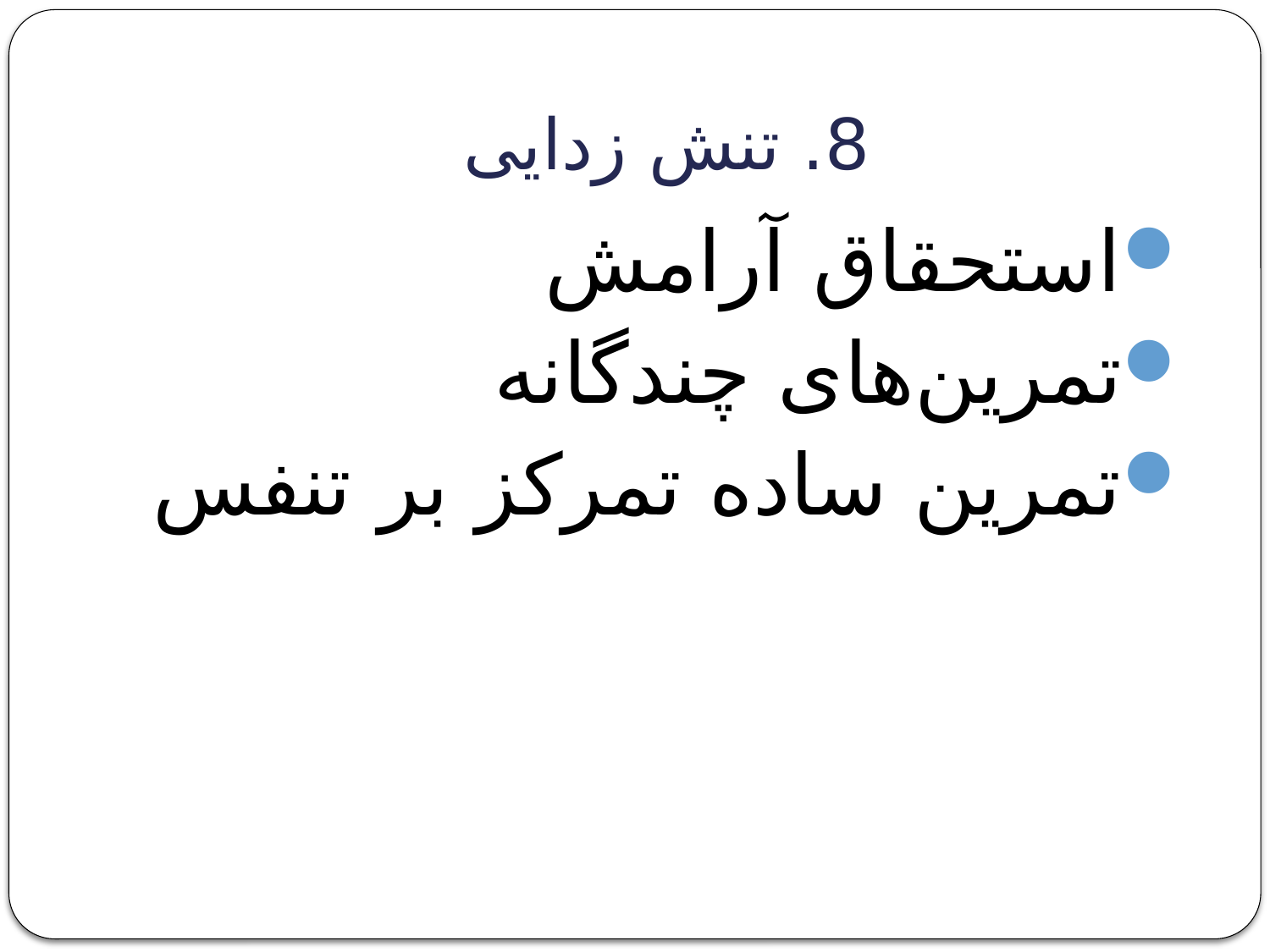

# 8. تنش زدایی
استحقاق آرامش
تمرین‌های چندگانه
تمرین ساده تمرکز بر تنفس